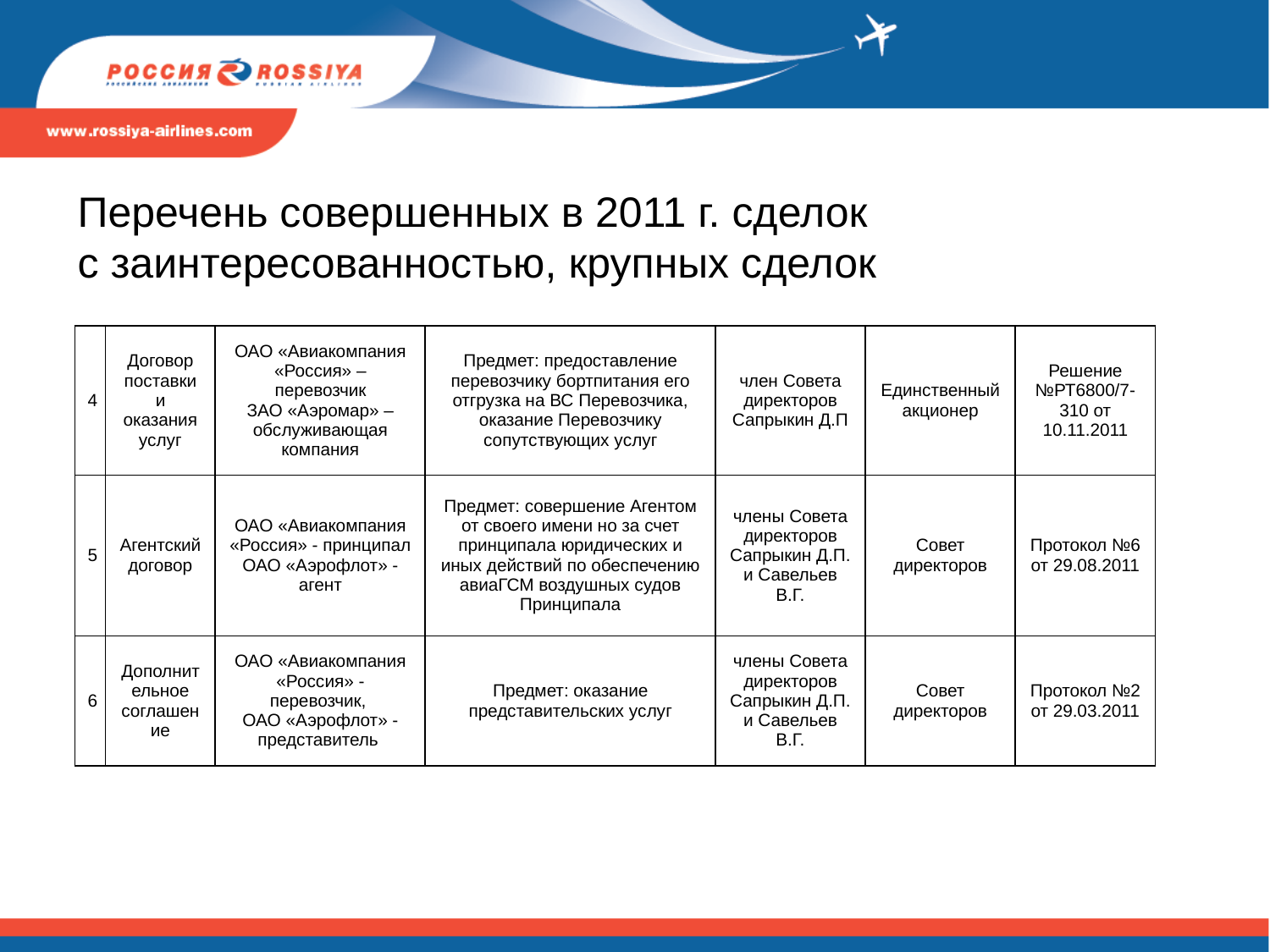

Перечень совершенных в 2011 г. сделок
с заинтересованностью, крупных сделок
| 4 | Договор поставки и оказания услуг | ОАО «Авиакомпания «Россия» – перевозчик ЗАО «Аэромар» – обслуживающая компания | Предмет: предоставление перевозчику бортпитания его отгрузка на ВС Перевозчика, оказание Перевозчику сопутствующих услуг | член Совета директоров Сапрыкин Д.П | Единственный акционер | Решение №РТ6800/7-310 от 10.11.2011 |
| --- | --- | --- | --- | --- | --- | --- |
| 5 | Агентский договор | ОАО «Авиакомпания «Россия» - принципал ОАО «Аэрофлот» - агент | Предмет: совершение Агентом от своего имени но за счет принципала юридических и иных действий по обеспечению авиаГСМ воздушных судов Принципала | члены Совета директоров Сапрыкин Д.П. и Савельев В.Г. | Совет директоров | Протокол №6 от 29.08.2011 |
| 6 | Дополнительное соглашение | ОАО «Авиакомпания «Россия» - перевозчик, ОАО «Аэрофлот» - представитель | Предмет: оказание представительских услуг | члены Совета директоров Сапрыкин Д.П. и Савельев В.Г. | Совет директоров | Протокол №2 от 29.03.2011 |